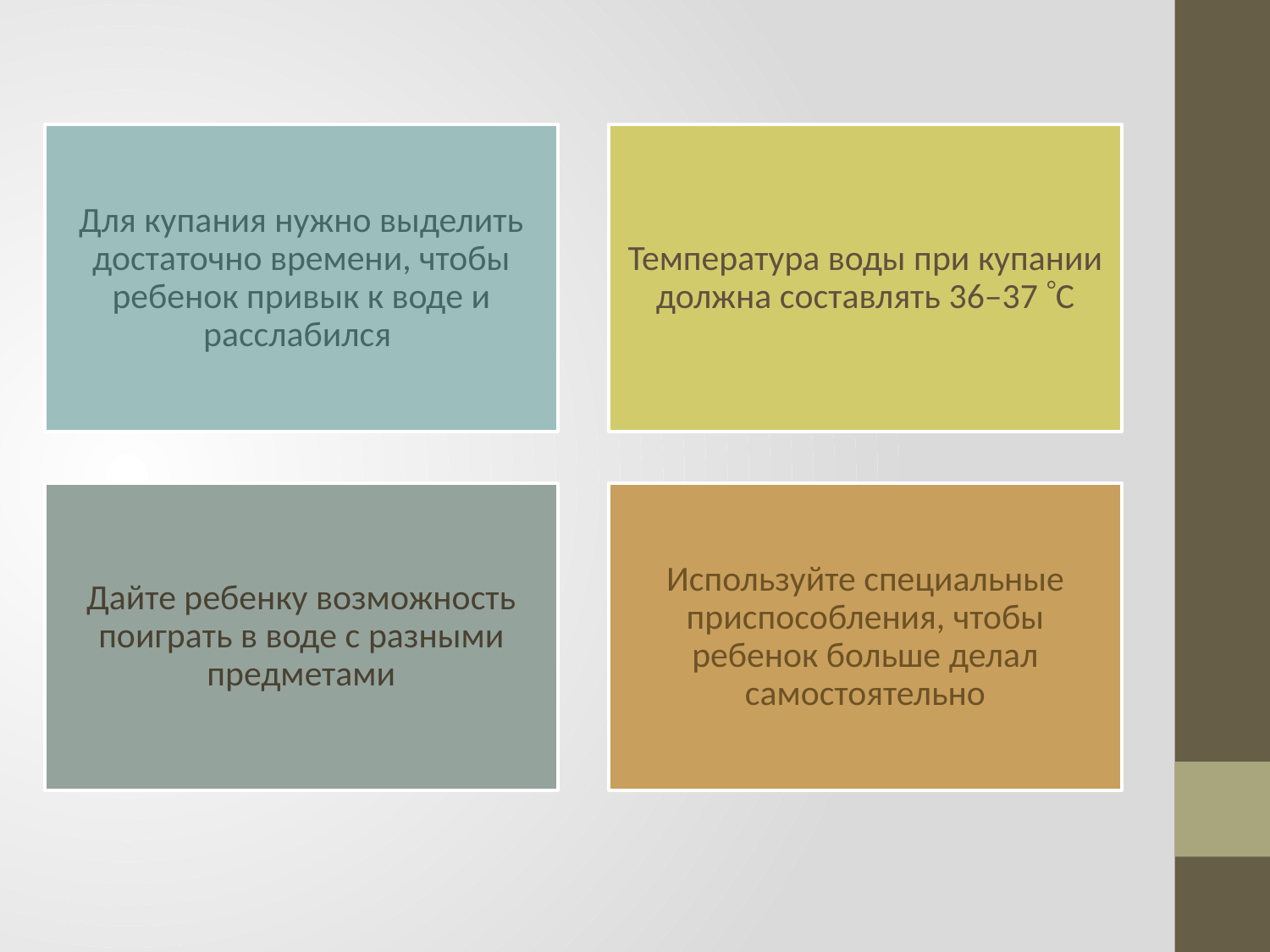

Для купания нужно выделить достаточно времени, чтобы ребенок привык к воде и расслабился
Температура воды при купании должна составлять 36–37 °С
Дайте ребенку возможность поиграть в воде с разными предметами
Используйте специальные приспособления, чтобы ребенок больше делал самостоятельно